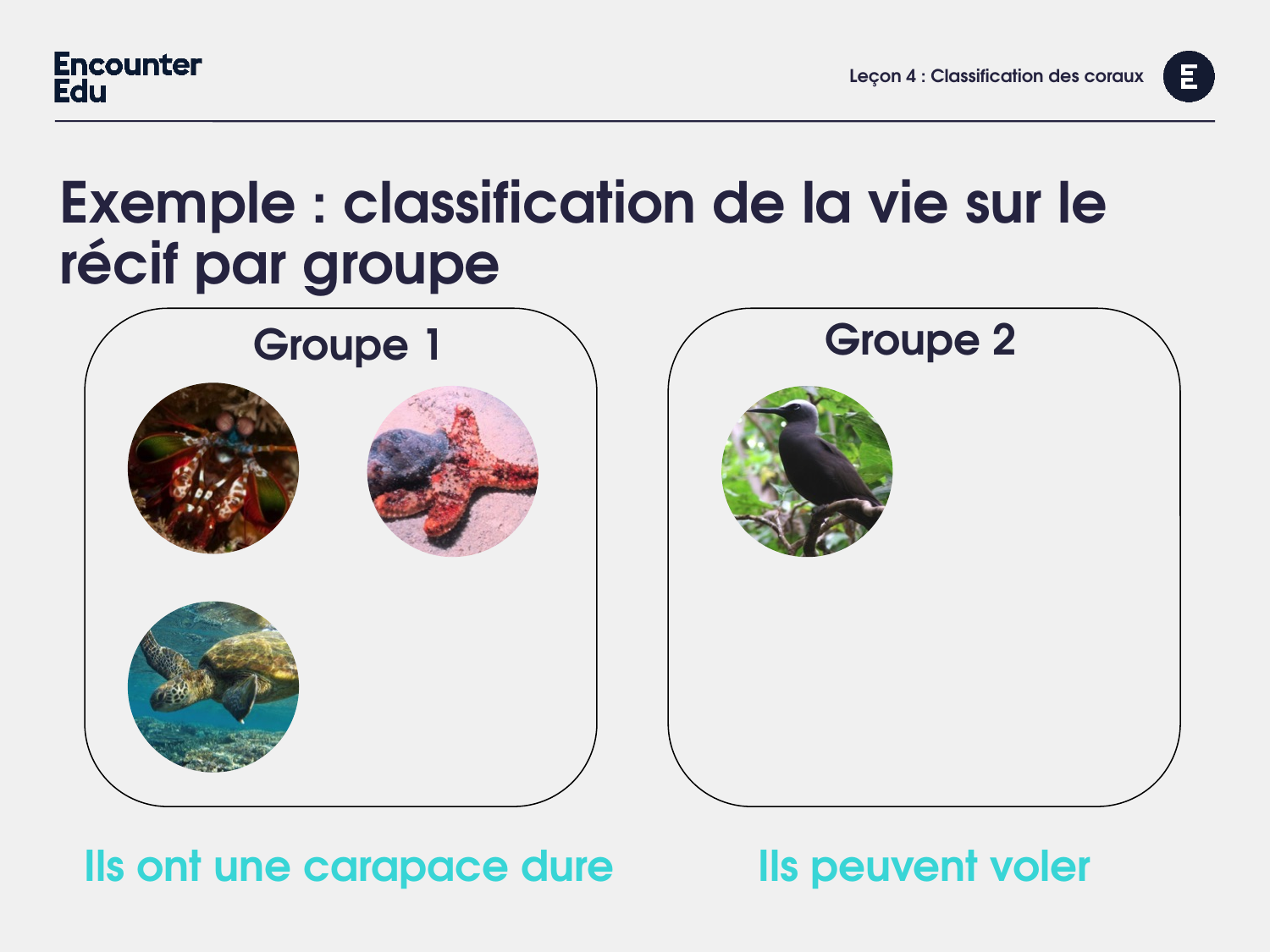

# Leçon 4 : Classification des coraux
Exemple : classification de la vie sur le récif par groupe
Groupe 2

Groupe 1

Ils ont une carapace dure
Ils peuvent voler